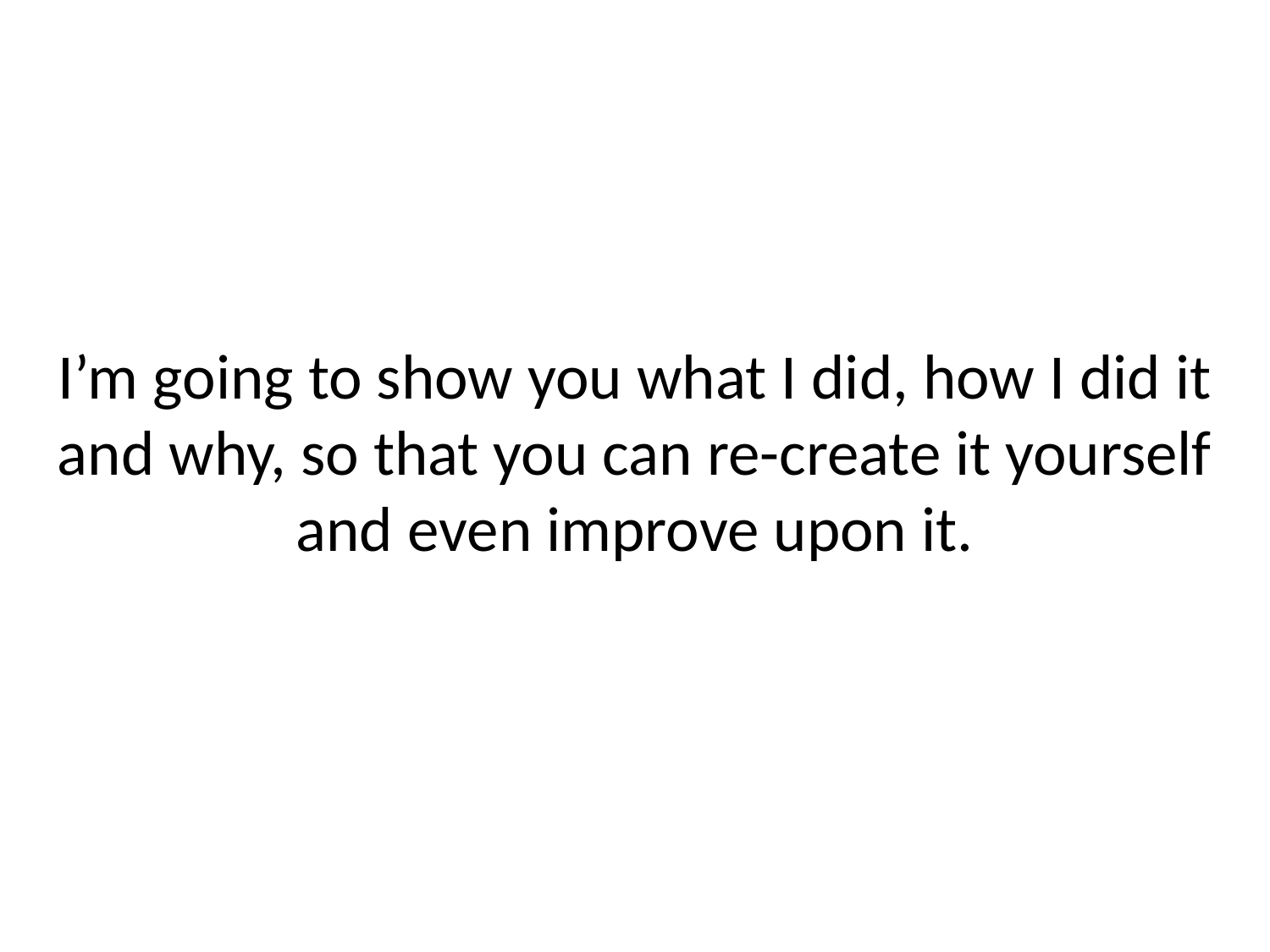

# I’m going to show you what I did, how I did it and why, so that you can re-create it yourself and even improve upon it.